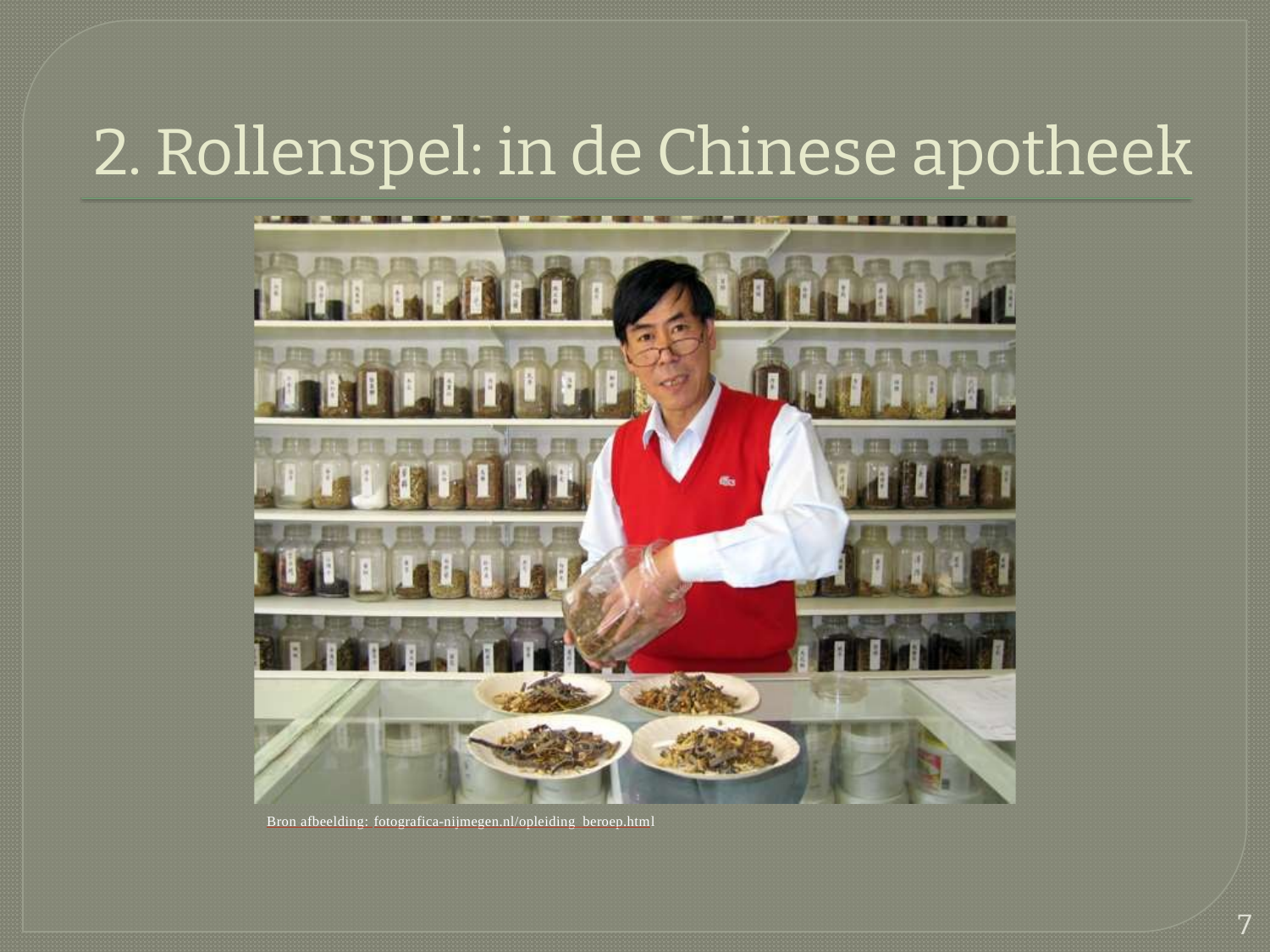

# 2. Rollenspel: in de Chinese apotheek

Bron afbeelding: fotografica-nijmegen.nl/opleiding_beroep.html
7